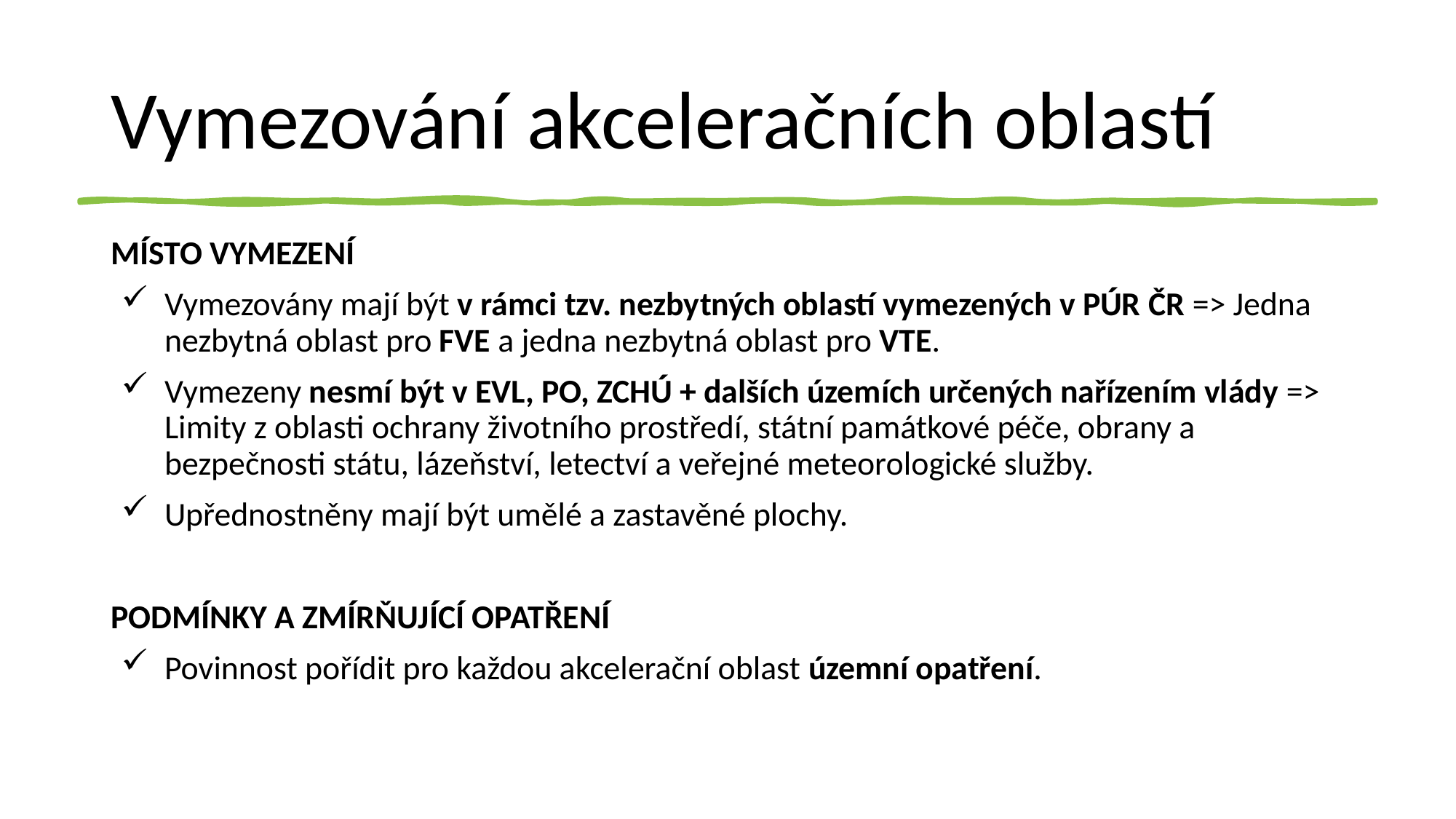

# Vymezování akceleračních oblastí

MÍSTO VYMEZENÍ
Vymezovány mají být v rámci tzv. nezbytných oblastí vymezených v PÚR ČR => Jedna nezbytná oblast pro FVE a jedna nezbytná oblast pro VTE.
Vymezeny nesmí být v EVL, PO, ZCHÚ + dalších územích určených nařízením vlády => Limity z oblasti ochrany životního prostředí, státní památkové péče, obrany a bezpečnosti státu, lázeňství, letectví a veřejné meteorologické služby.
Upřednostněny mají být umělé a zastavěné plochy.

PODMÍNKY A ZMÍRŇUJÍCÍ OPATŘENÍ
Povinnost pořídit pro každou akcelerační oblast územní opatření.